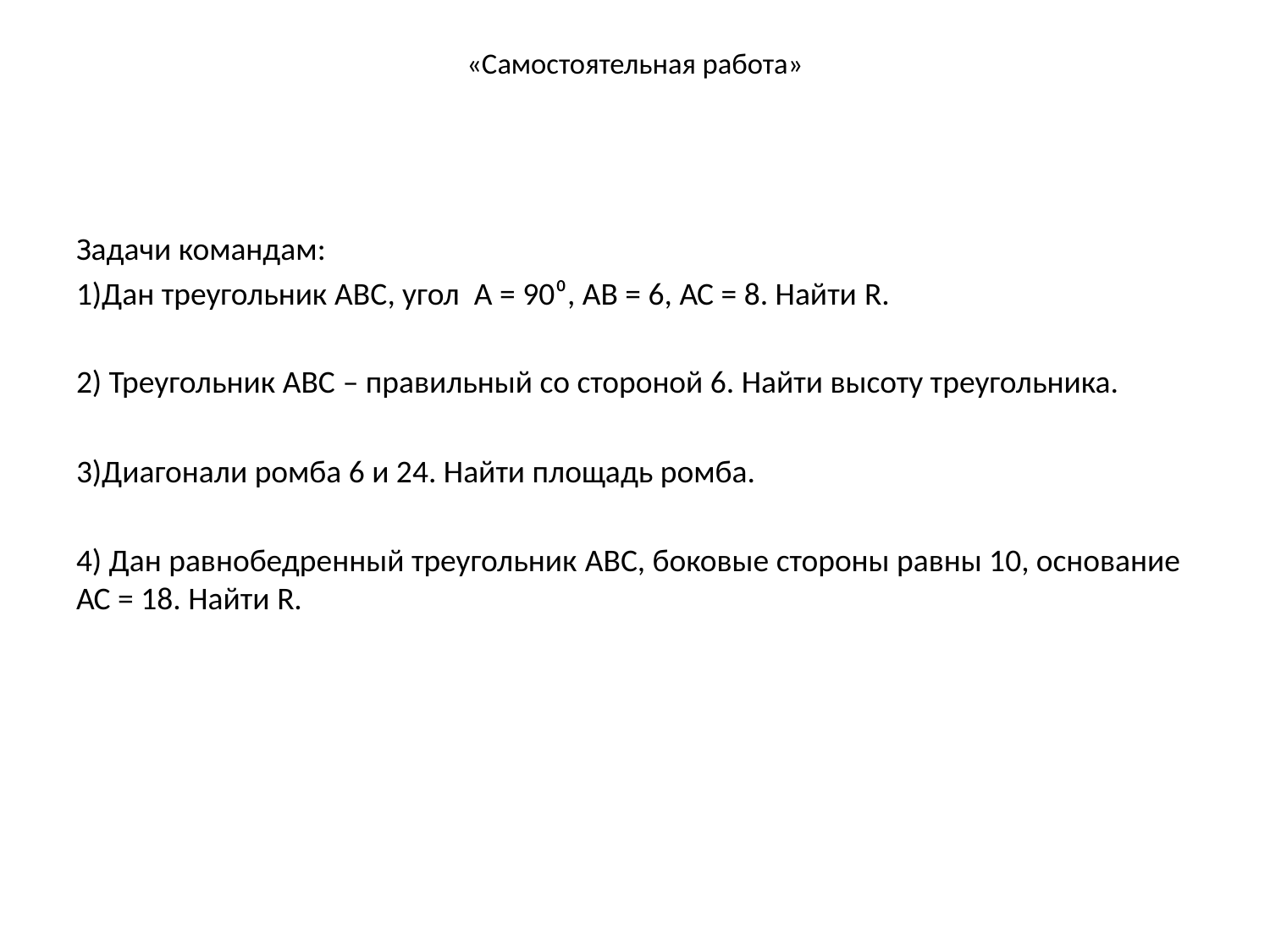

# «Самостоятельная работа»
Задачи командам:
1)Дан треугольник ABC, угол  А = 90⁰, АВ = 6, АС = 8. Найти R.

2) Треугольник ABC – правильный со стороной 6. Найти высоту треугольника.

3)Диагонали ромба 6 и 24. Найти площадь ромба.

4) Дан равнобедренный треугольник ABC, боковые стороны равны 10, основание АС = 18. Найти R.